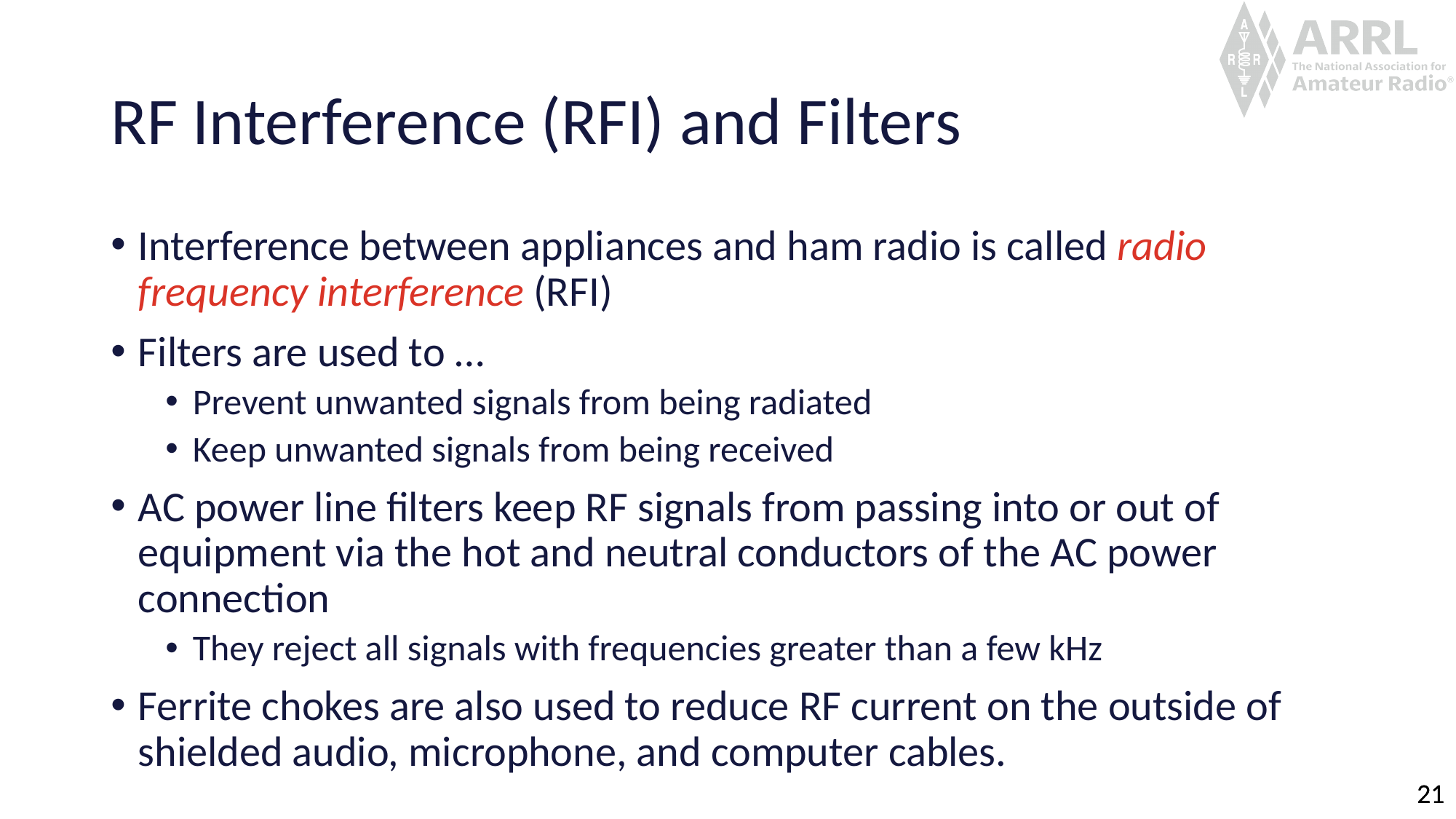

# RF Interference (RFI) and Filters
Interference between appliances and ham radio is called radio frequency interference (RFI)
Filters are used to …
Prevent unwanted signals from being radiated
Keep unwanted signals from being received
AC power line filters keep RF signals from passing into or out of equipment via the hot and neutral conductors of the AC power connection
They reject all signals with frequencies greater than a few kHz
Ferrite chokes are also used to reduce RF current on the outside of shielded audio, microphone, and computer cables.